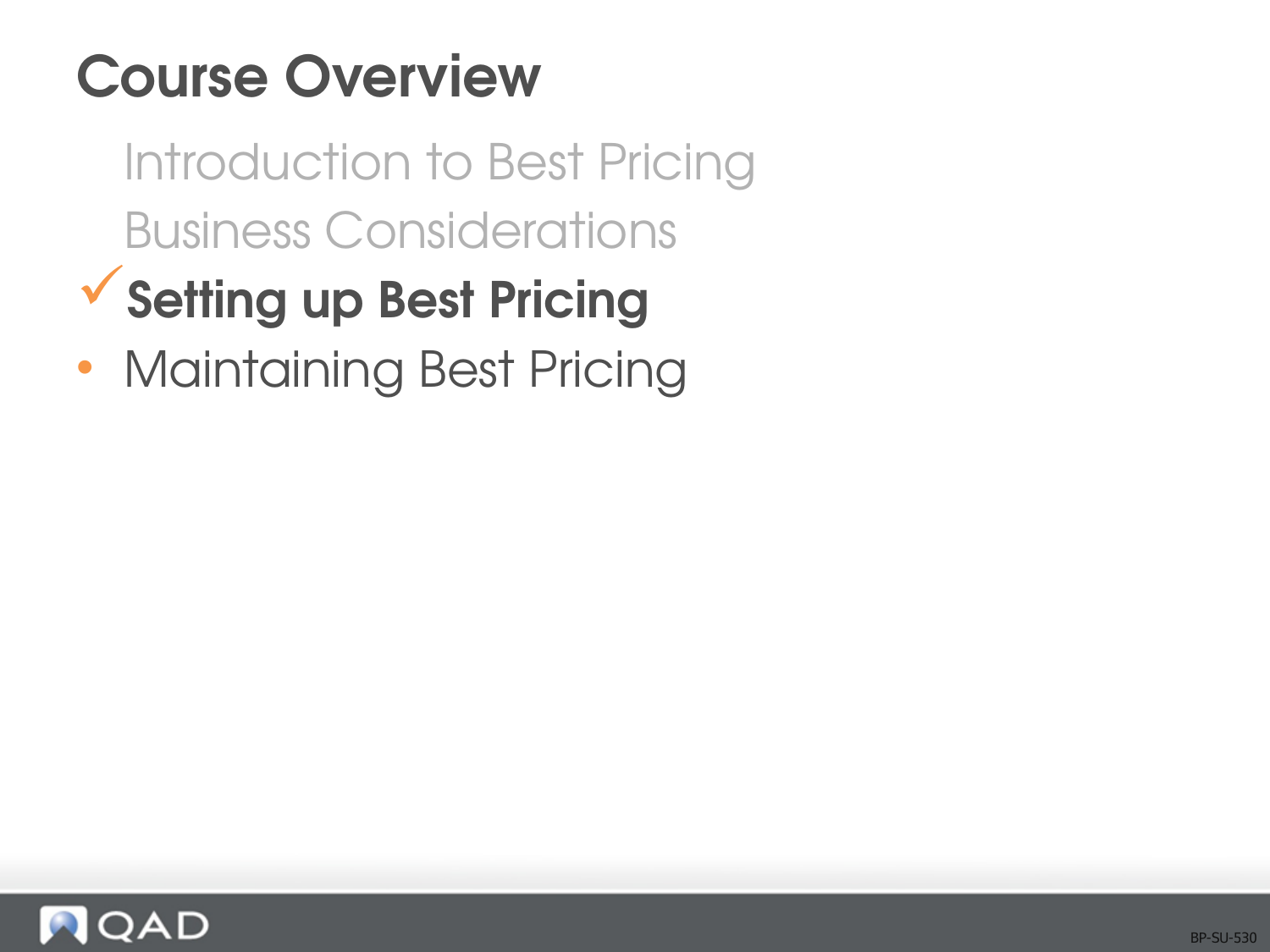

# Course Overview
Introduction to Best Pricing
Business Considerations
Setting up Best Pricing
Maintaining Best Pricing
BP-SU-530